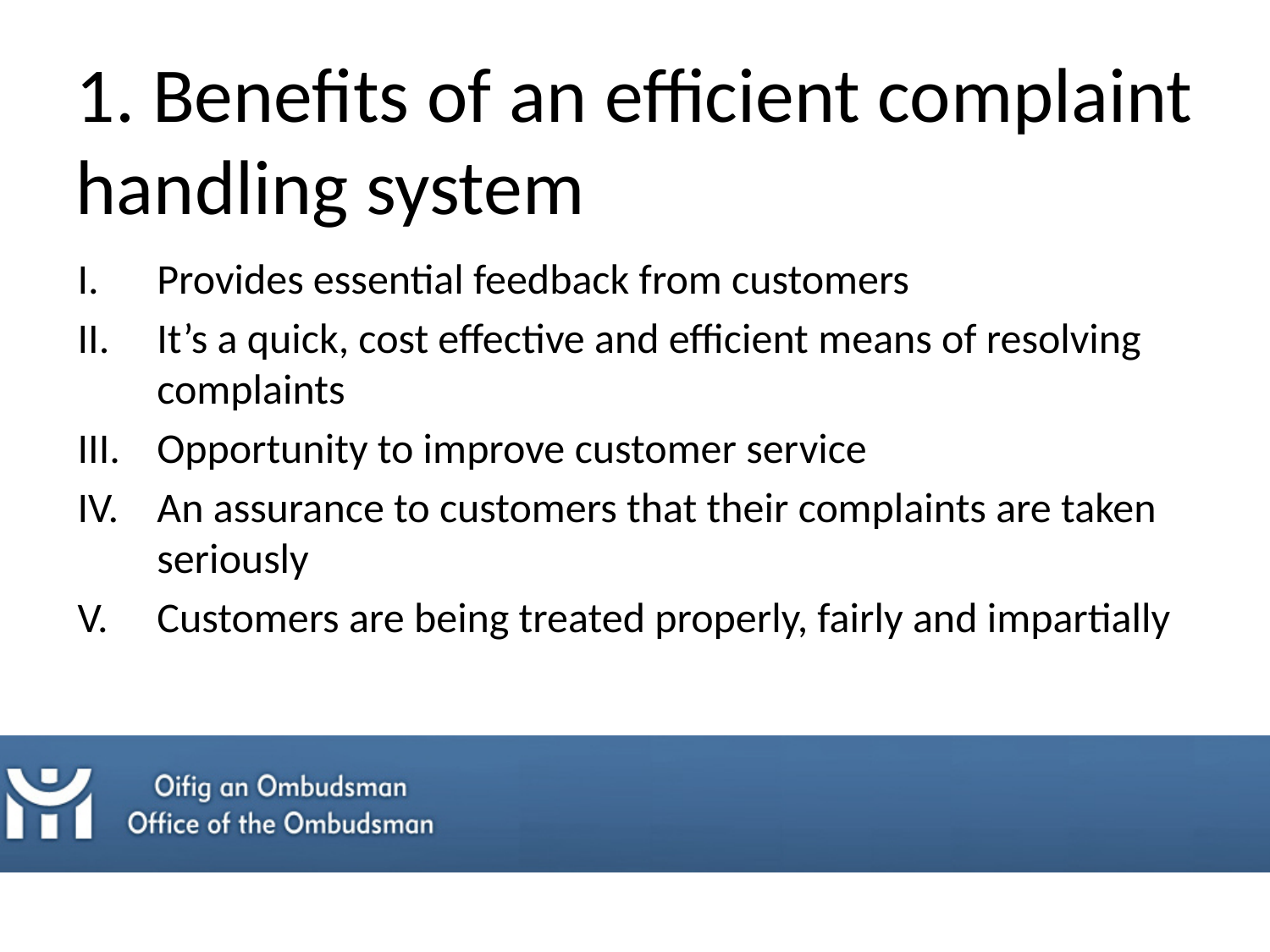

1. Benefits of an efficient complaint handling system

Provides essential feedback from customers
It’s a quick, cost effective and efficient means of resolving complaints
Opportunity to improve customer service
An assurance to customers that their complaints are taken seriously
Customers are being treated properly, fairly and impartially